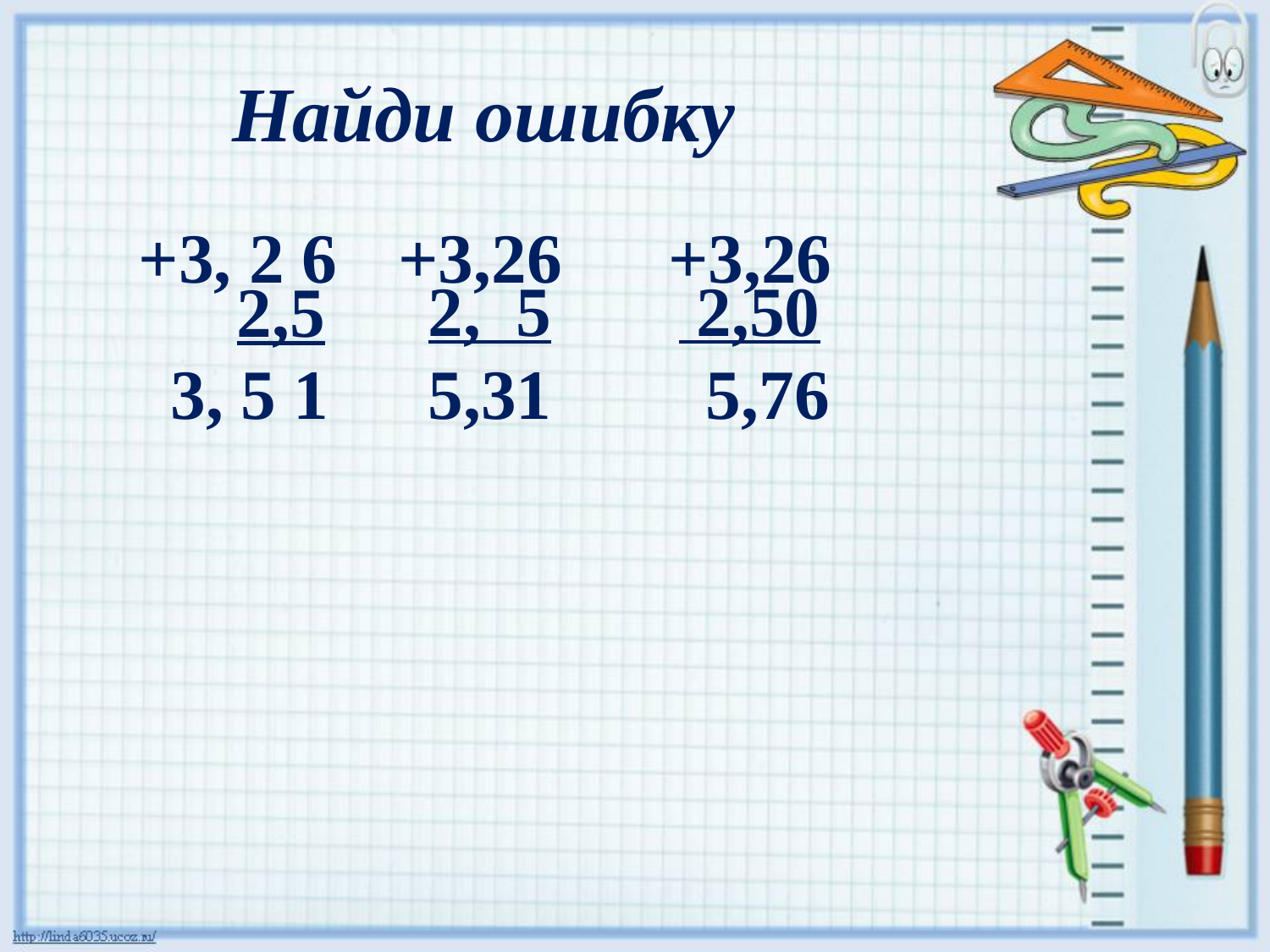

# Найди ошибку
+3, 2 6
+3,26
+3,26
2,  5
 2,50
2,5
 5,76
3, 5 1
5,31